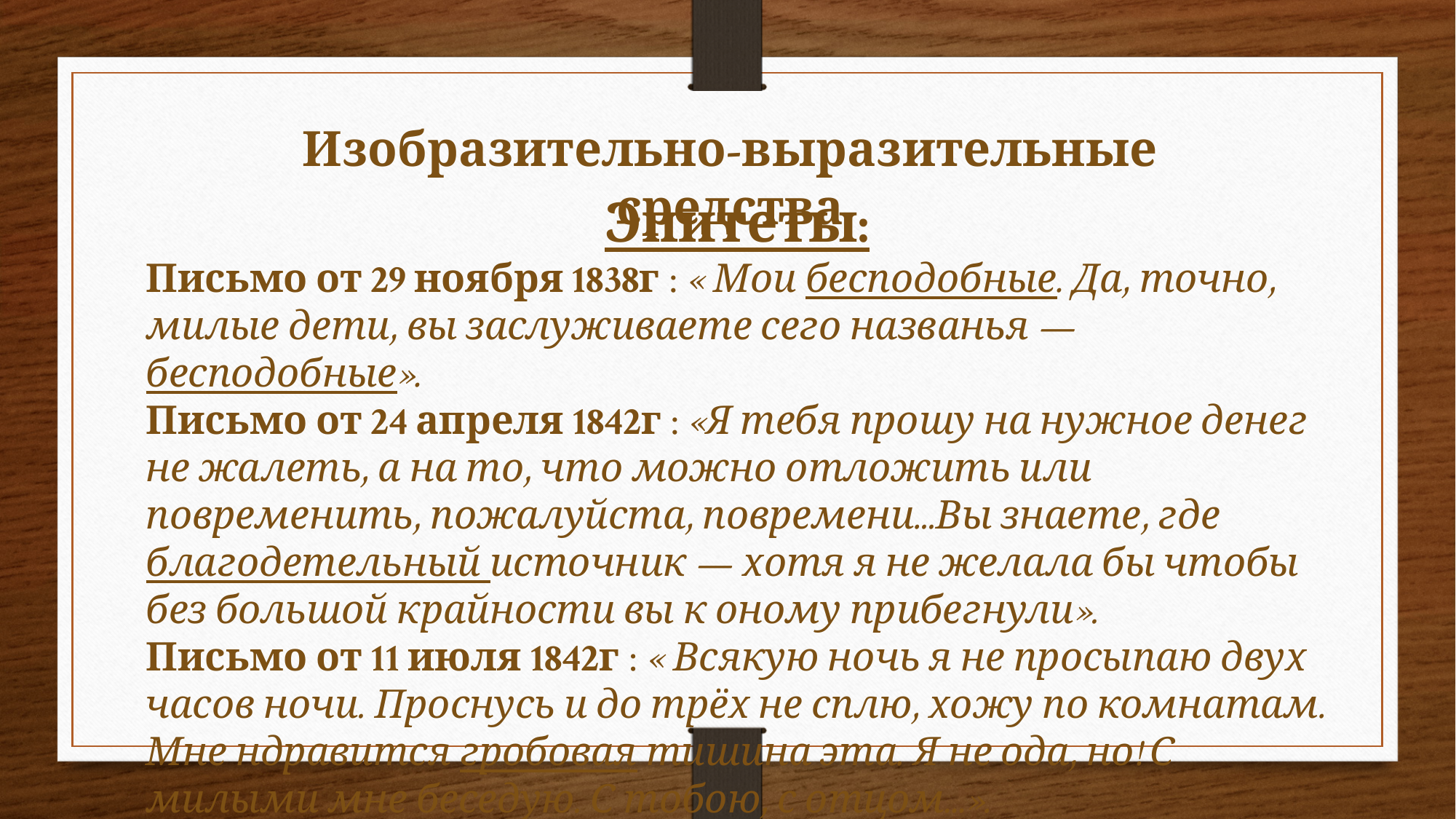

Изобразительно-выразительные средства
Эпитеты:
Письмо от 29 ноября 1838г : « Мои бесподобные. Да, точно, милые дети, вы заслуживаете сего названья — бесподобные».
Письмо от 24 апреля 1842г : «Я тебя прошу на нужное денег не жалеть, а на то, что можно отложить или повременить, пожалуйста, повремени...Вы знаете, где благодетельный источник — хотя я не желала бы чтобы без большой крайности вы к оному прибегнули».
Письмо от 11 июля 1842г : « Всякую ночь я не просыпаю двух часов ночи. Проснусь и до трёх не сплю, хожу по комнатам. Мне ндравится гробовая тишина эта. Я не ода, но! С милыми мне беседую. С тобою, с отцом...».